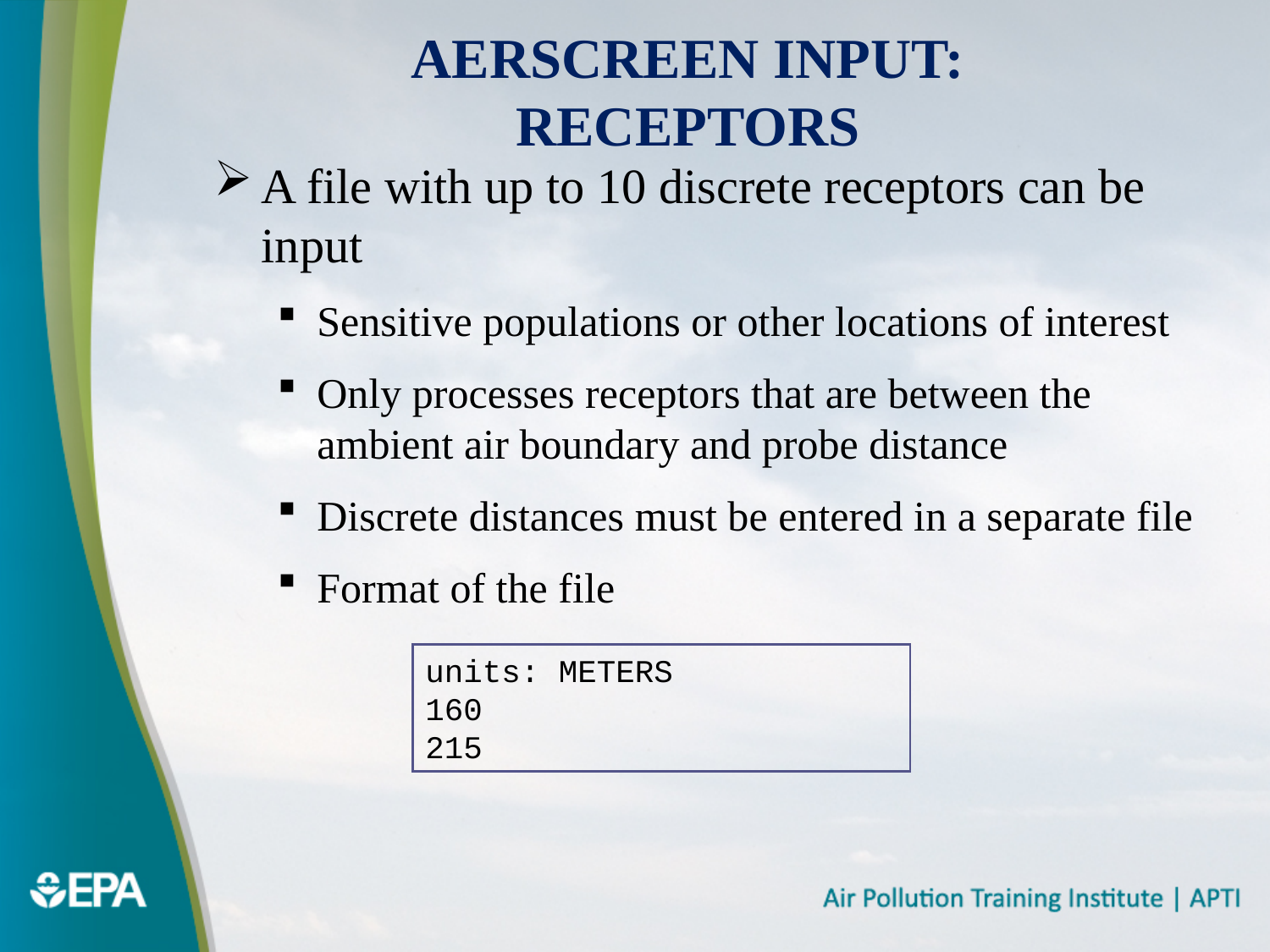

# AERSCREEN Input: Receptors
A file with up to 10 discrete receptors can be input
Sensitive populations or other locations of interest
Only processes receptors that are between the ambient air boundary and probe distance
Discrete distances must be entered in a separate file
Format of the file

units: METERS
160
215